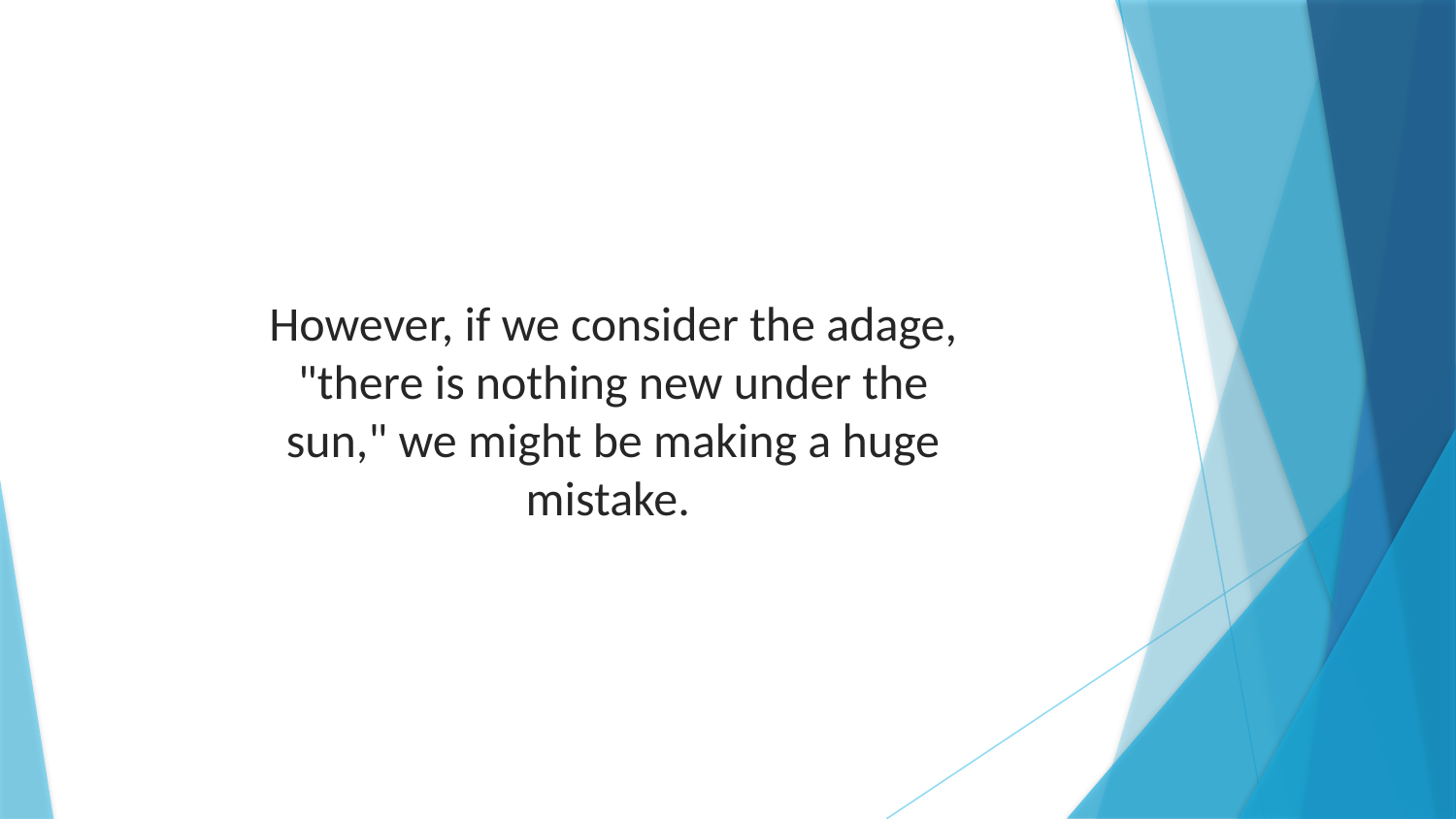

However, if we consider the adage, "there is nothing new under the sun," we might be making a huge mistake.